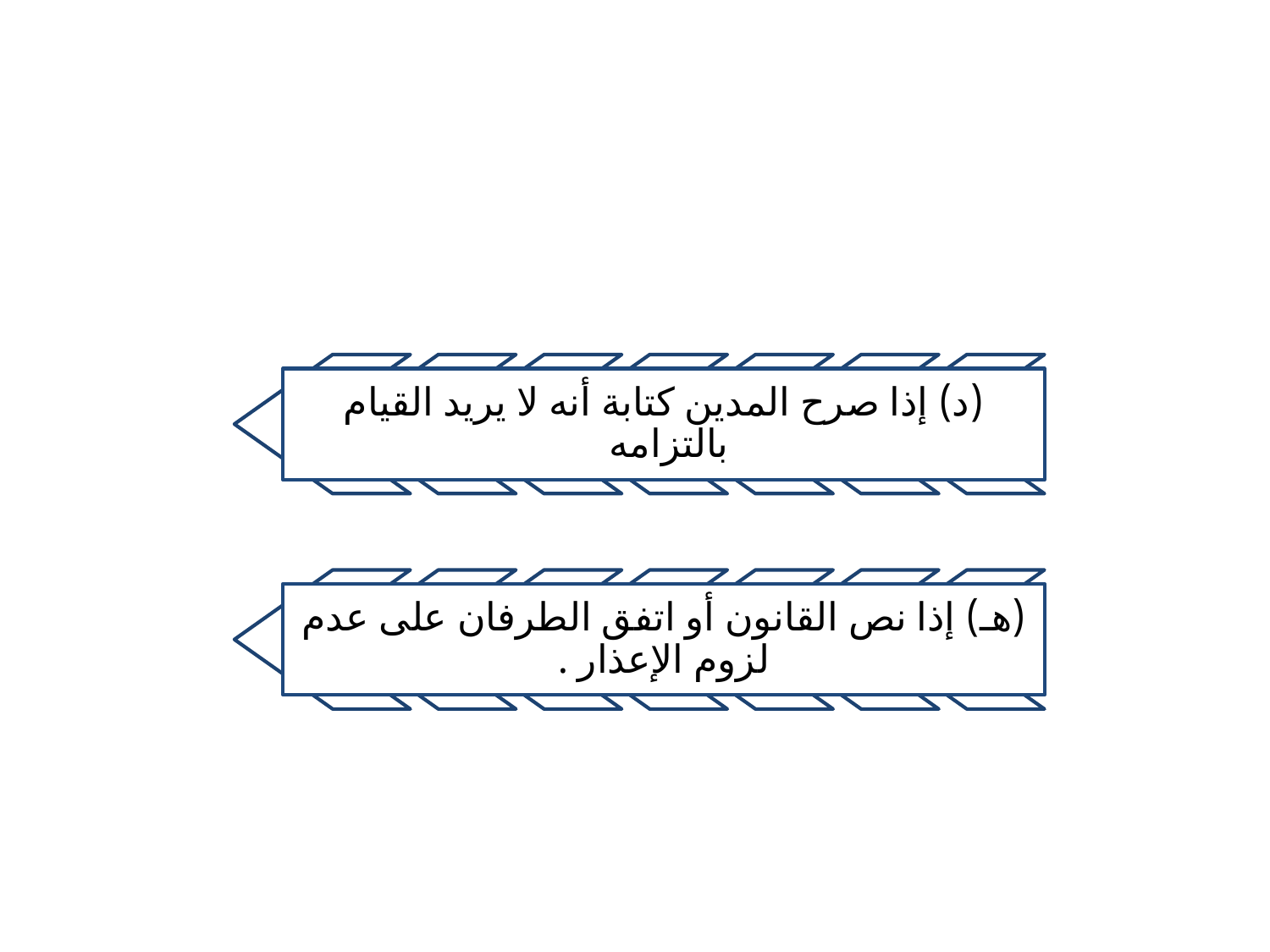

#

(د) إذا صرح المدين كتابة أنه لا يريد القيام بالتزامه

(هـ) إذا نص القانون أو اتفق الطرفان على عدم لزوم الإعذار .